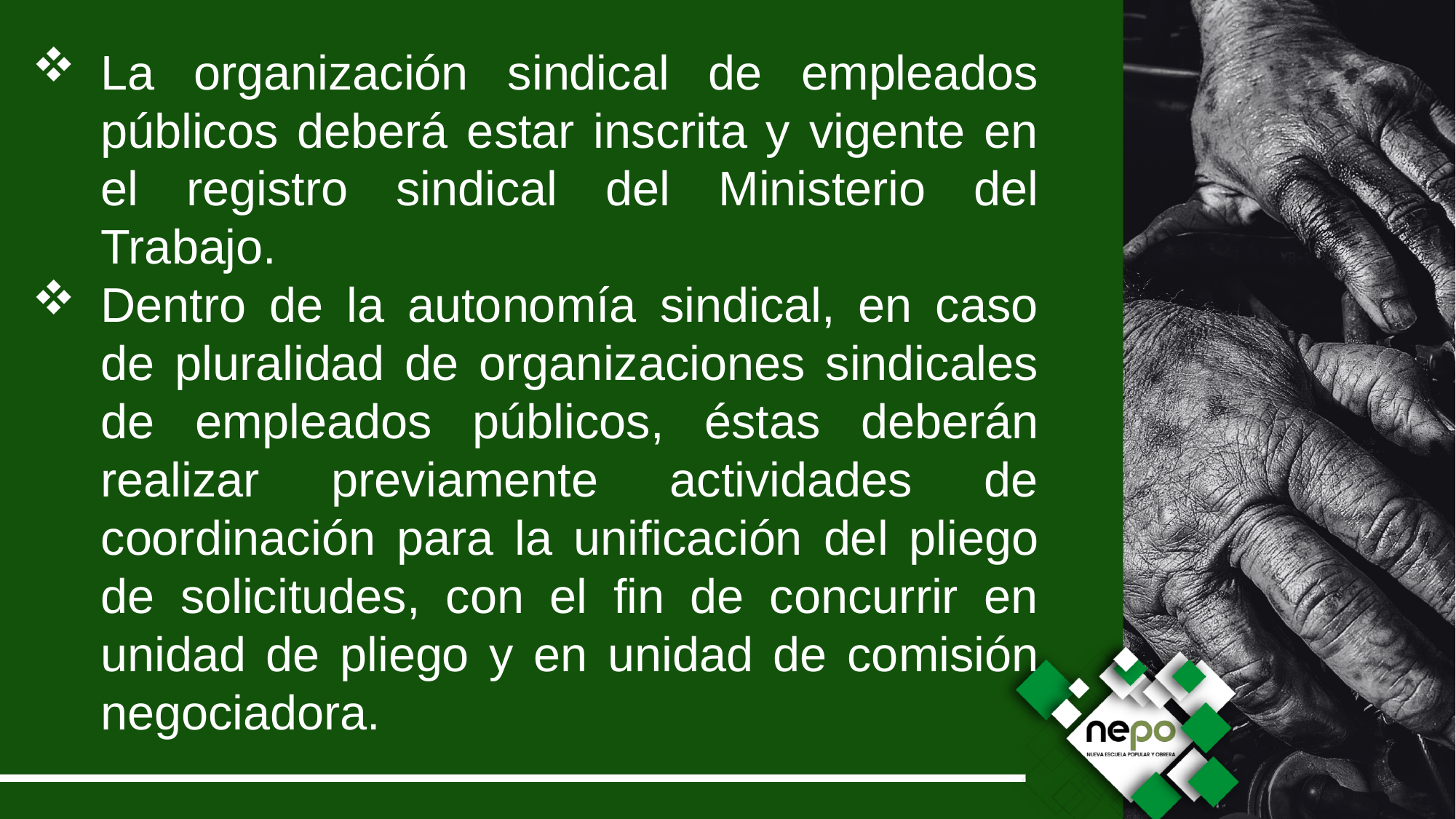

La organización sindical de empleados públicos deberá estar inscrita y vigente en el registro sindical del Ministerio del Trabajo.
Dentro de la autonomía sindical, en caso de pluralidad de organizaciones sindicales de empleados públicos, éstas deberán realizar previamente actividades de coordinación para la unificación del pliego de solicitudes, con el fin de concurrir en unidad de pliego y en unidad de comisión negociadora.